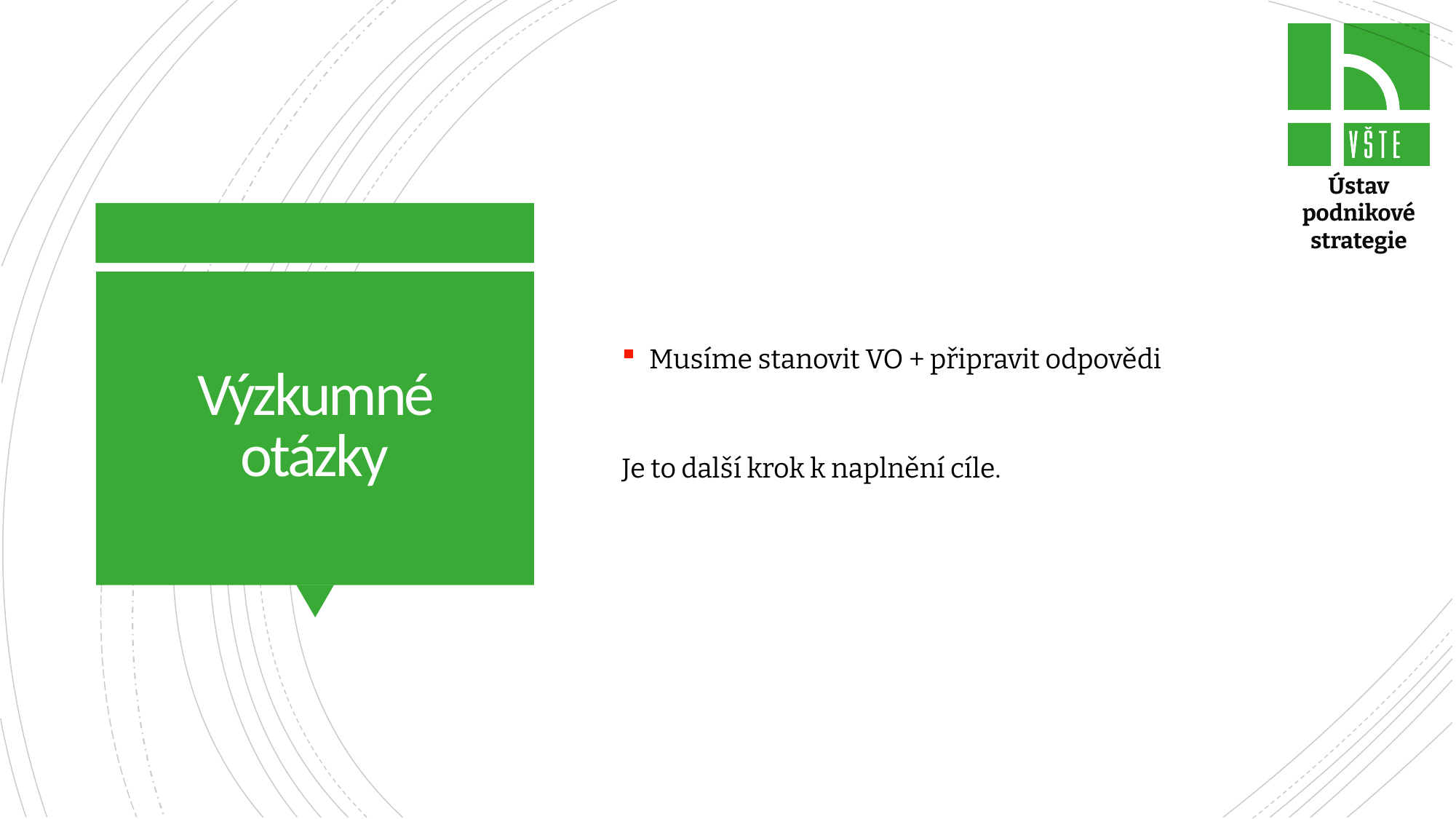

Musíme stanovit VO + připravit odpovědi

Je to další krok k naplnění cíle.
# Výzkumné otázky